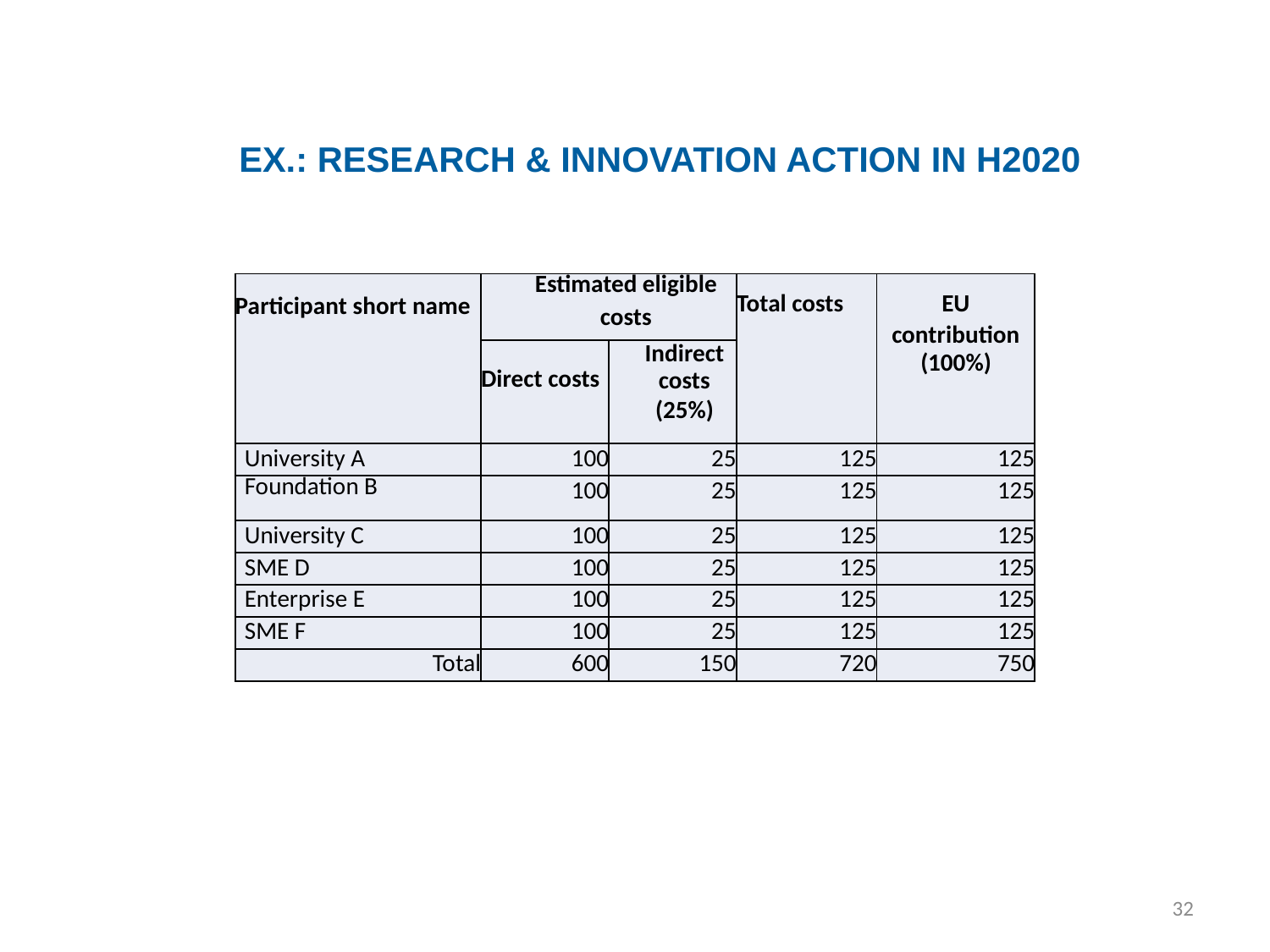

EX.: RESEARCH & INNOVATION ACTION IN H2020
| Participant short name | Estimated eligible costs |  | Total costs | EU contribution (100%) |
| --- | --- | --- | --- | --- |
|  | Direct costs | Indirect costs (25%) |  |  |
| University A | 100 | 25 | 125 | 125 |
| Foundation B | 100 | 25 | 125 | 125 |
| University C | 100 | 25 | 125 | 125 |
| SME D | 100 | 25 | 125 | 125 |
| Enterprise E | 100 | 25 | 125 | 125 |
| SME F | 100 | 25 | 125 | 125 |
| Total | 600 | 150 | 720 | 750 |
32